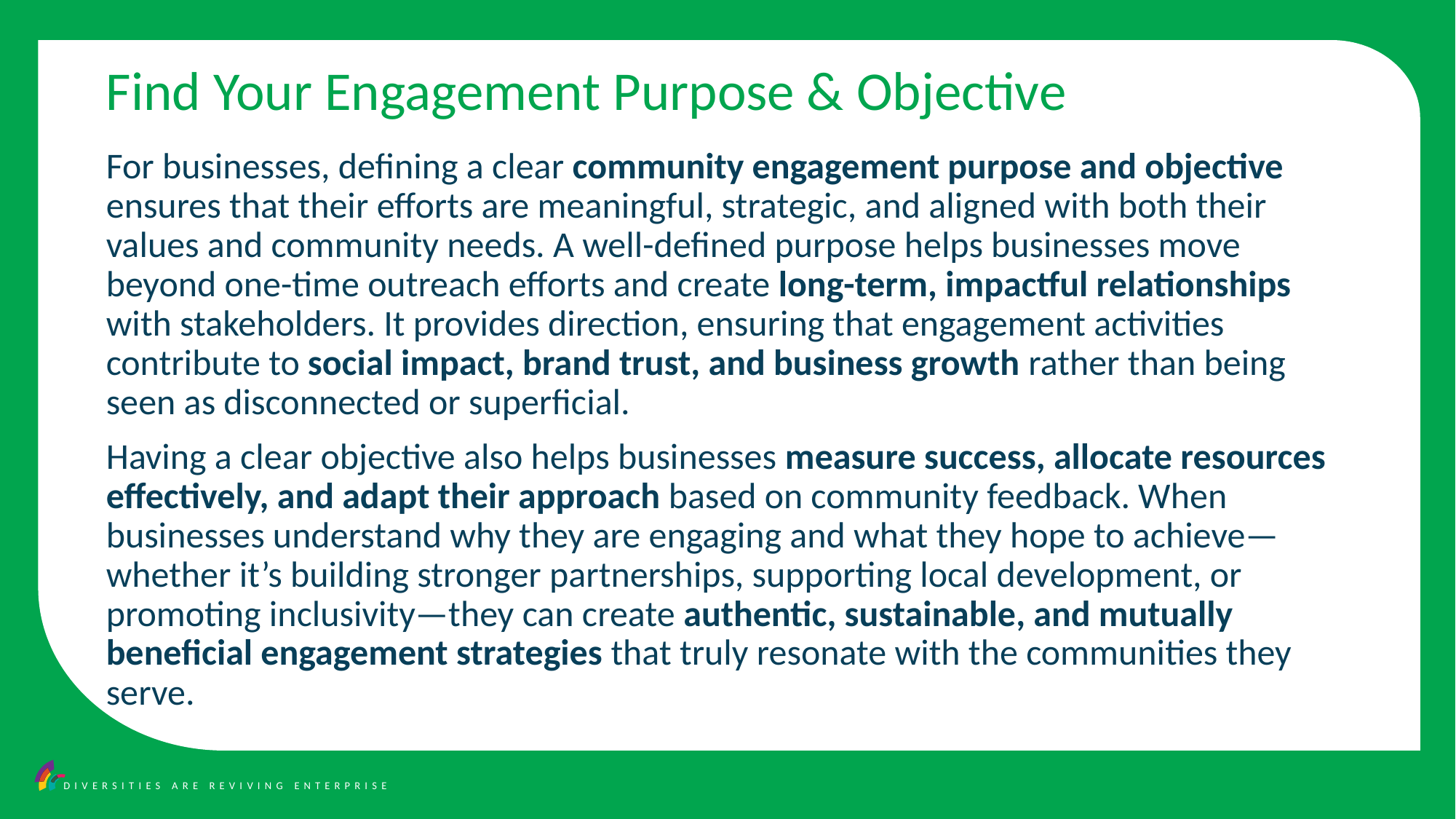

Find Your Engagement Purpose & Objective

For businesses, defining a clear community engagement purpose and objective ensures that their efforts are meaningful, strategic, and aligned with both their values and community needs. A well-defined purpose helps businesses move beyond one-time outreach efforts and create long-term, impactful relationships with stakeholders. It provides direction, ensuring that engagement activities contribute to social impact, brand trust, and business growth rather than being seen as disconnected or superficial.
Having a clear objective also helps businesses measure success, allocate resources effectively, and adapt their approach based on community feedback. When businesses understand why they are engaging and what they hope to achieve—whether it’s building stronger partnerships, supporting local development, or promoting inclusivity—they can create authentic, sustainable, and mutually beneficial engagement strategies that truly resonate with the communities they serve.